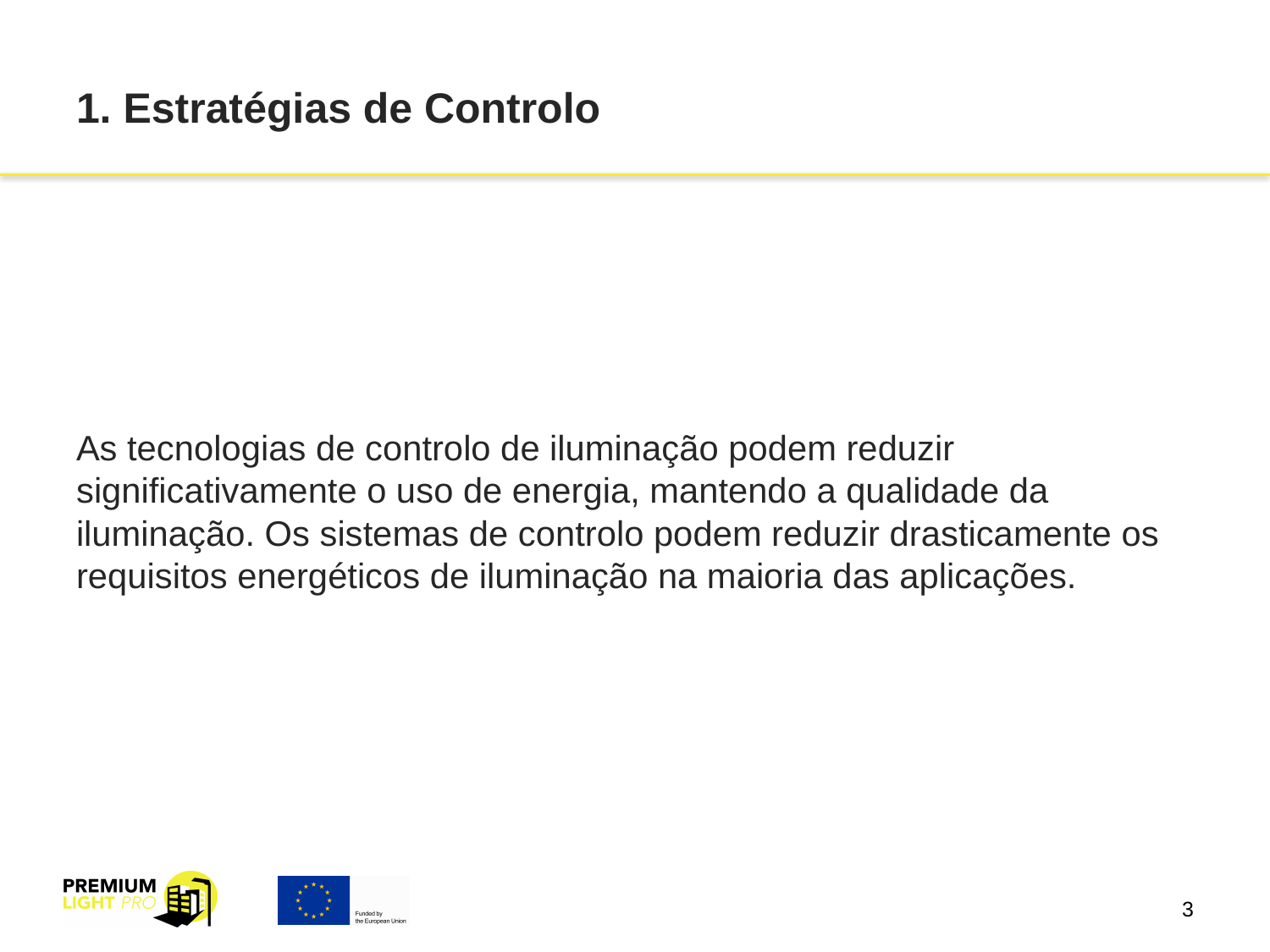

# 1. Estratégias de Controlo

As tecnologias de controlo de iluminação podem reduzir significativamente o uso de energia, mantendo a qualidade da iluminação. Os sistemas de controlo podem reduzir drasticamente os requisitos energéticos de iluminação na maioria das aplicações.